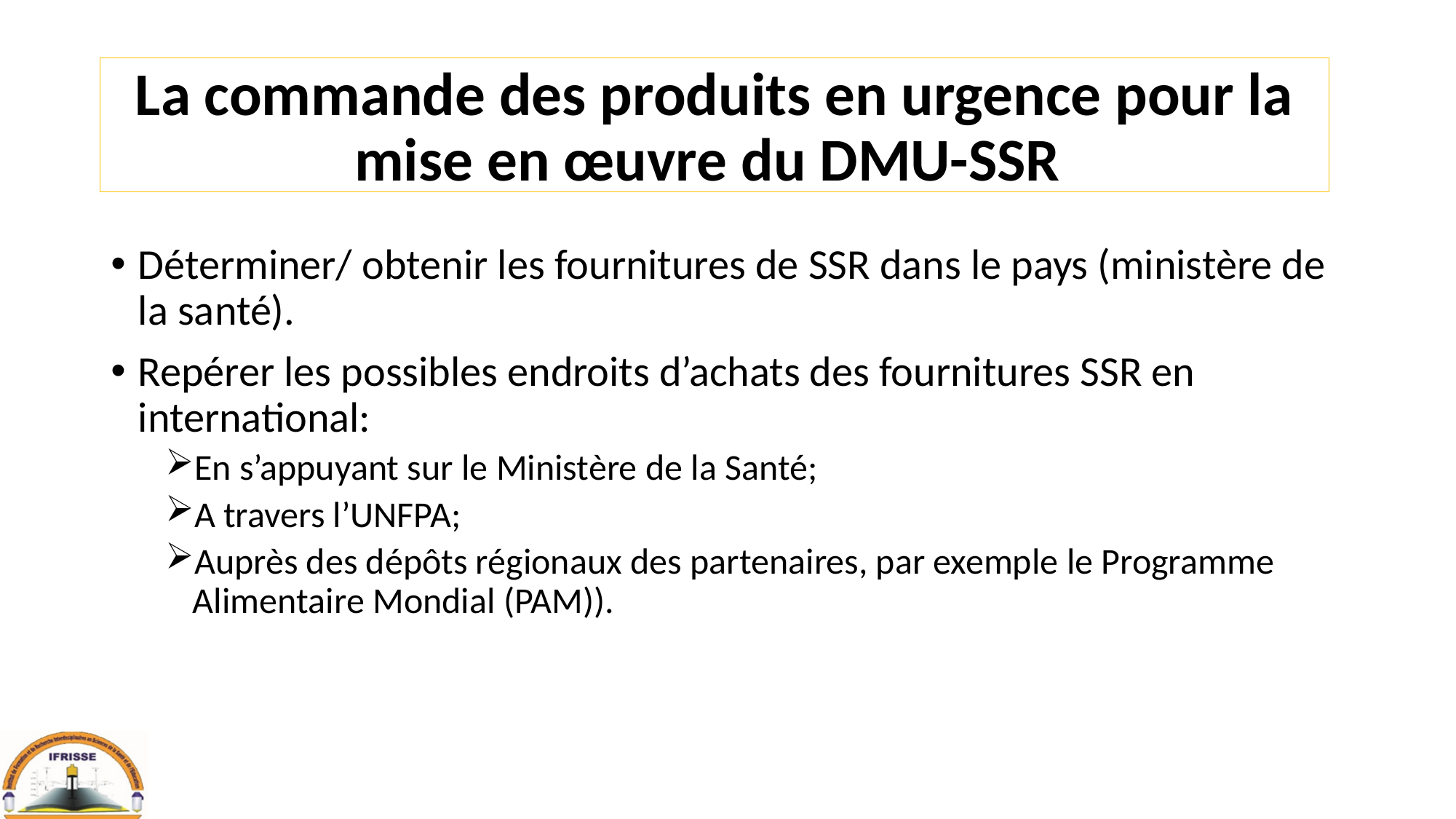

# La commande des produits en urgence pour la mise en œuvre du DMU-SSR
Déterminer/ obtenir les fournitures de SSR dans le pays (ministère de la santé).
Repérer les possibles endroits d’achats des fournitures SSR en international:
En s’appuyant sur le Ministère de la Santé;
A travers l’UNFPA;
Auprès des dépôts régionaux des partenaires, par exemple le Programme Alimentaire Mondial (PAM)).